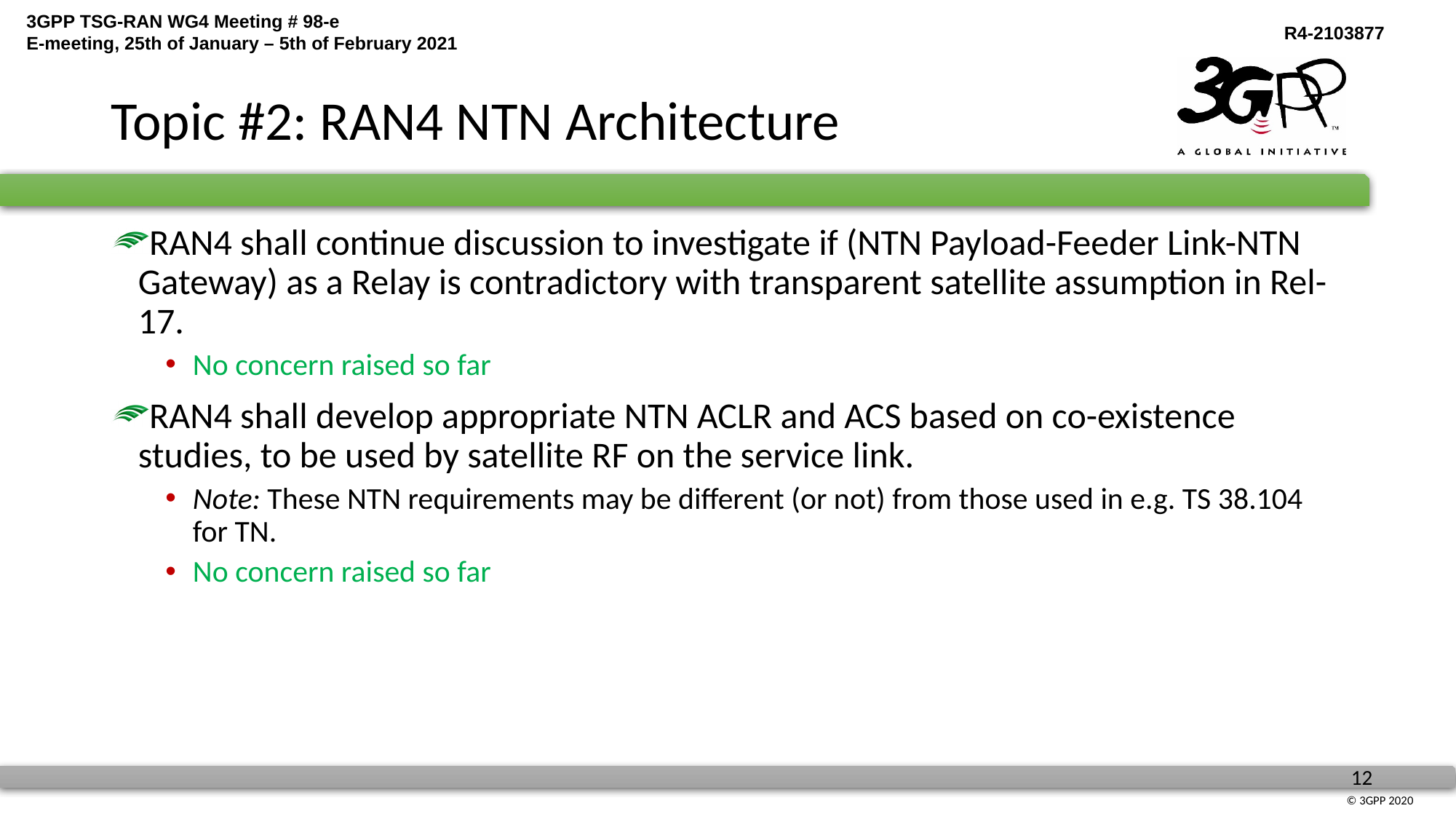

# Topic #2: RAN4 NTN Architecture
RAN4 shall continue discussion to investigate if (NTN Payload-Feeder Link-NTN Gateway) as a Relay is contradictory with transparent satellite assumption in Rel-17.
No concern raised so far
RAN4 shall develop appropriate NTN ACLR and ACS based on co-existence studies, to be used by satellite RF on the service link.
Note: These NTN requirements may be different (or not) from those used in e.g. TS 38.104 for TN.
No concern raised so far